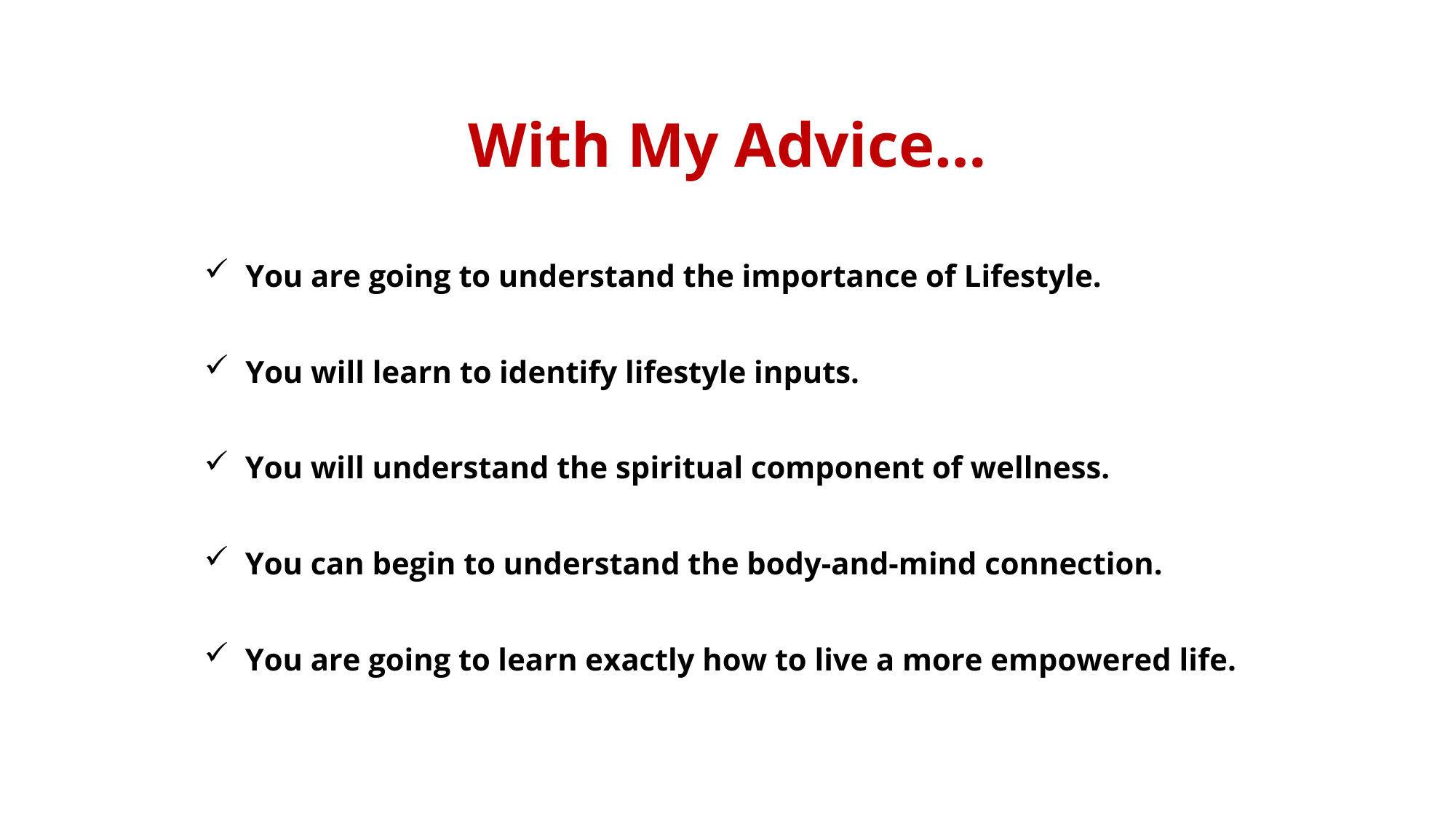

With My Advice…
You are going to understand the importance of Lifestyle.
You will learn to identify lifestyle inputs.
You will understand the spiritual component of wellness.
You can begin to understand the body-and-mind connection.
You are going to learn exactly how to live a more empowered life.